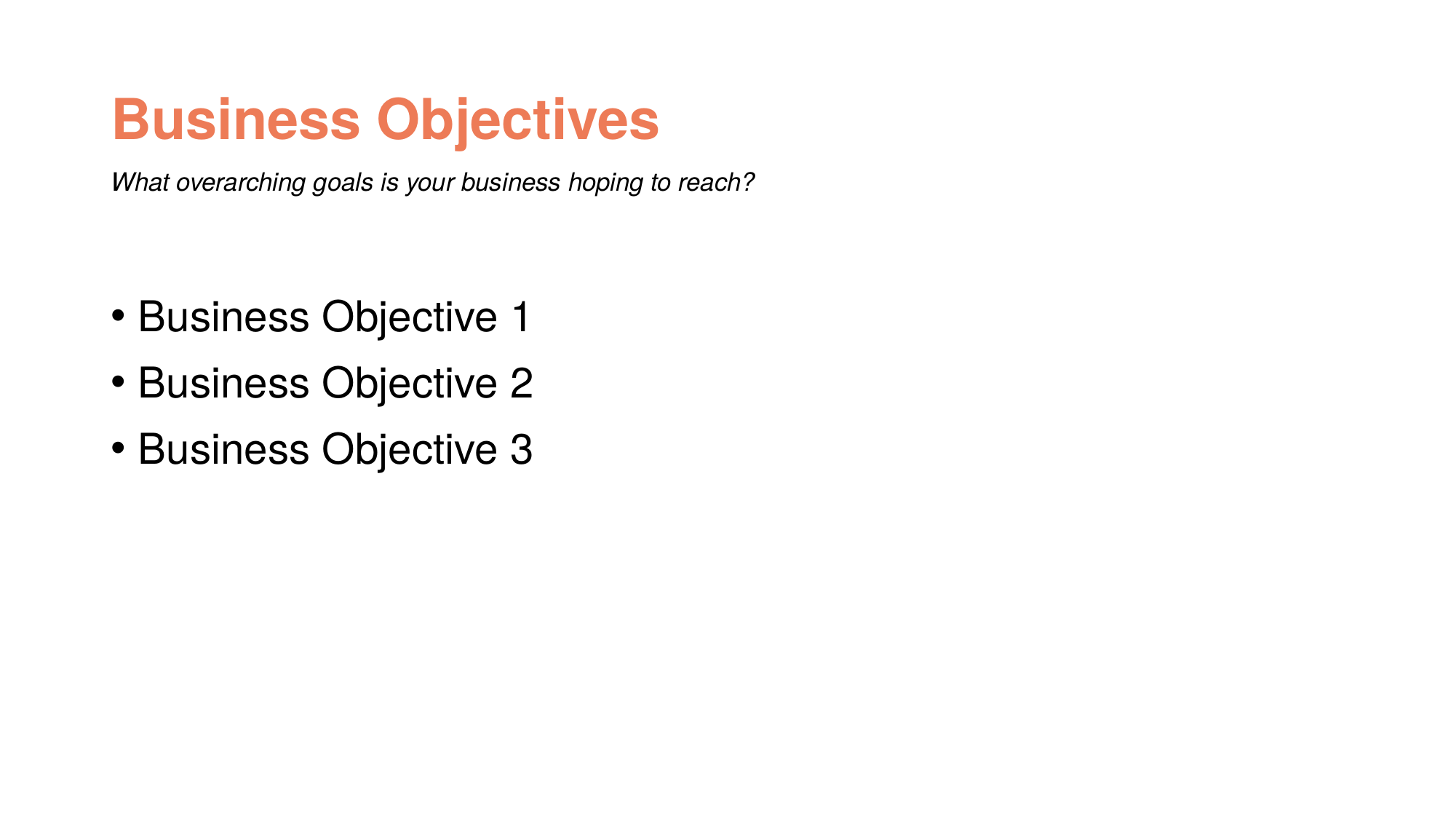

# Business Objectives What overarching goals is your business hoping to reach?

Business Objective 1
Business Objective 2
Business Objective 3